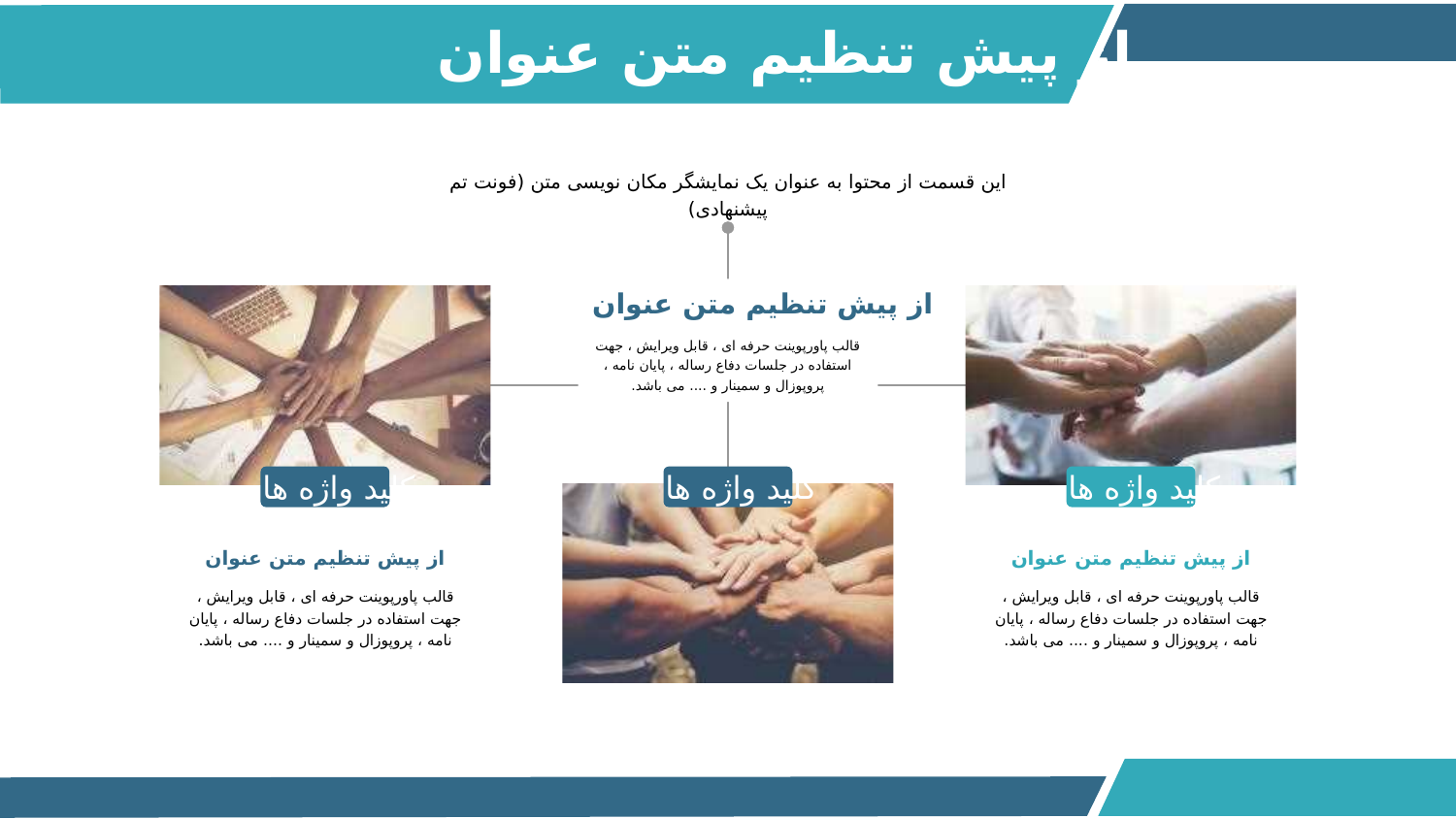

از پیش تنظیم متن عنوان
این قسمت از محتوا به عنوان یک نمایشگر مکان نویسی متن (فونت تم پیشنهادی)
از پیش تنظیم متن عنوان
قالب پاورپوينت حرفه ای ، قابل ویرایش ، جهت استفاده در جلسات دفاع رساله ، پایان نامه ، پروپوزال و سمینار و .... می باشد.
کلید واژه ها

کلید واژه ها
از پیش تنظیم متن عنوان
قالب پاورپوينت حرفه ای ، قابل ویرایش ، جهت استفاده در جلسات دفاع رساله ، پایان نامه ، پروپوزال و سمینار و .... می باشد.

کلید واژه ها
از پیش تنظیم متن عنوان
قالب پاورپوينت حرفه ای ، قابل ویرایش ، جهت استفاده در جلسات دفاع رساله ، پایان نامه ، پروپوزال و سمینار و .... می باشد.